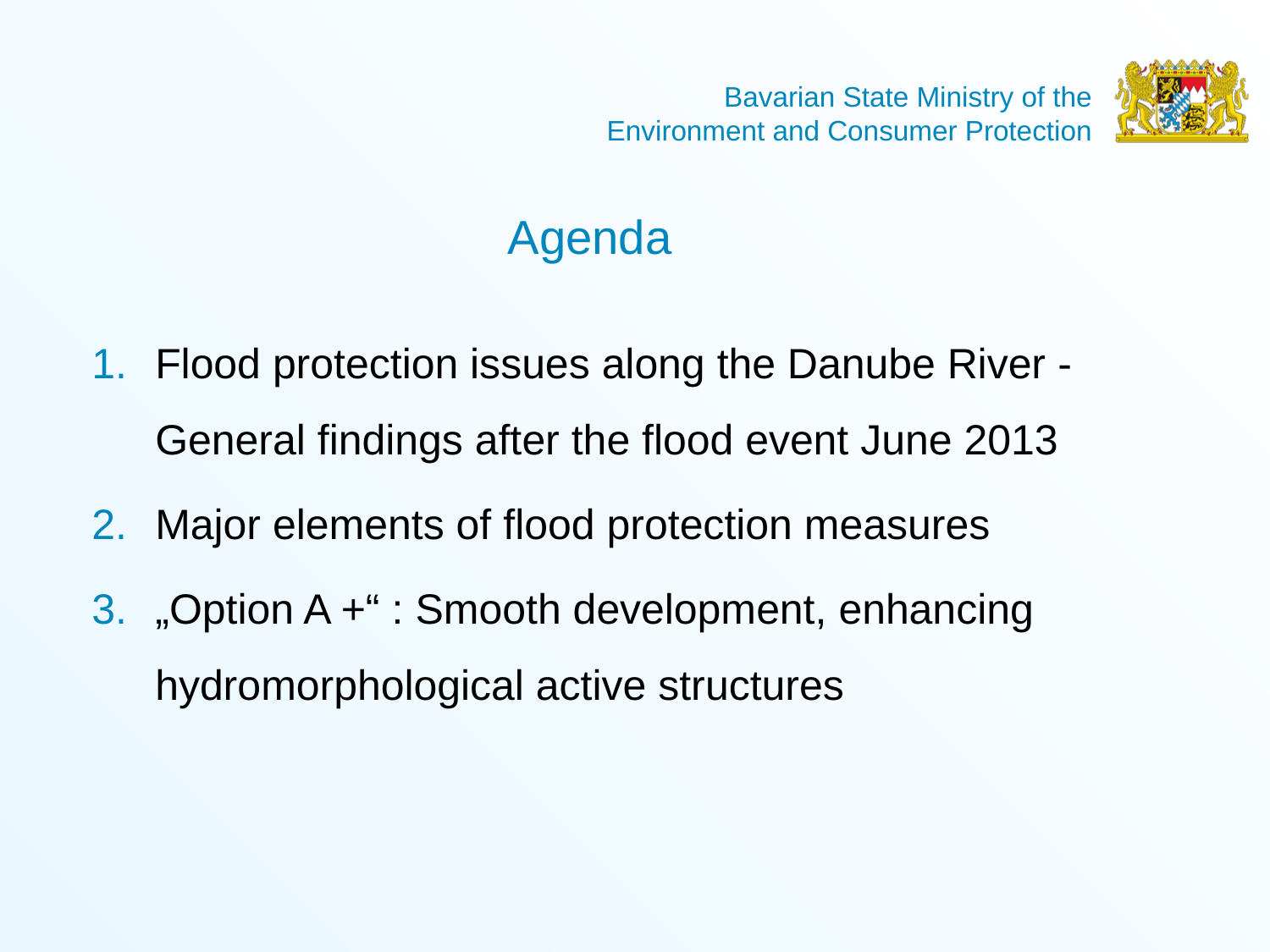

# Agenda
Flood protection issues along the Danube River -General findings after the flood event June 2013
Major elements of flood protection measures
„Option A +“ : Smooth development, enhancing hydromorphological active structures